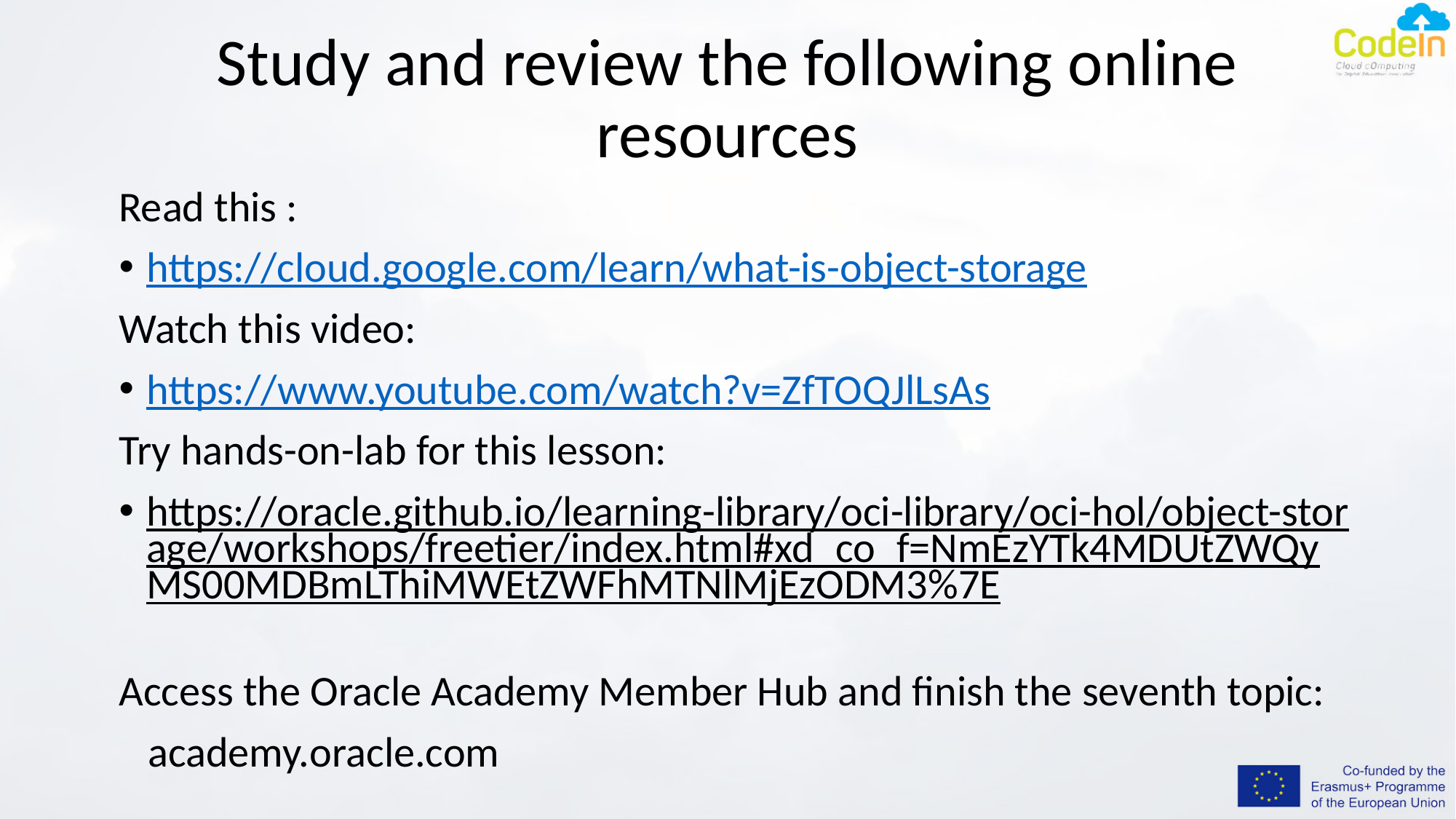

# Study and review the following online resources
Read this :
https://cloud.google.com/learn/what-is-object-storage
Watch this video:
https://www.youtube.com/watch?v=ZfTOQJlLsAs
Try hands-on-lab for this lesson:
https://oracle.github.io/learning-library/oci-library/oci-hol/object-storage/workshops/freetier/index.html#xd_co_f=NmEzYTk4MDUtZWQyMS00MDBmLThiMWEtZWFhMTNlMjEzODM3%7E
Access the Oracle Academy Member Hub and finish the seventh topic:
   academy.oracle.com